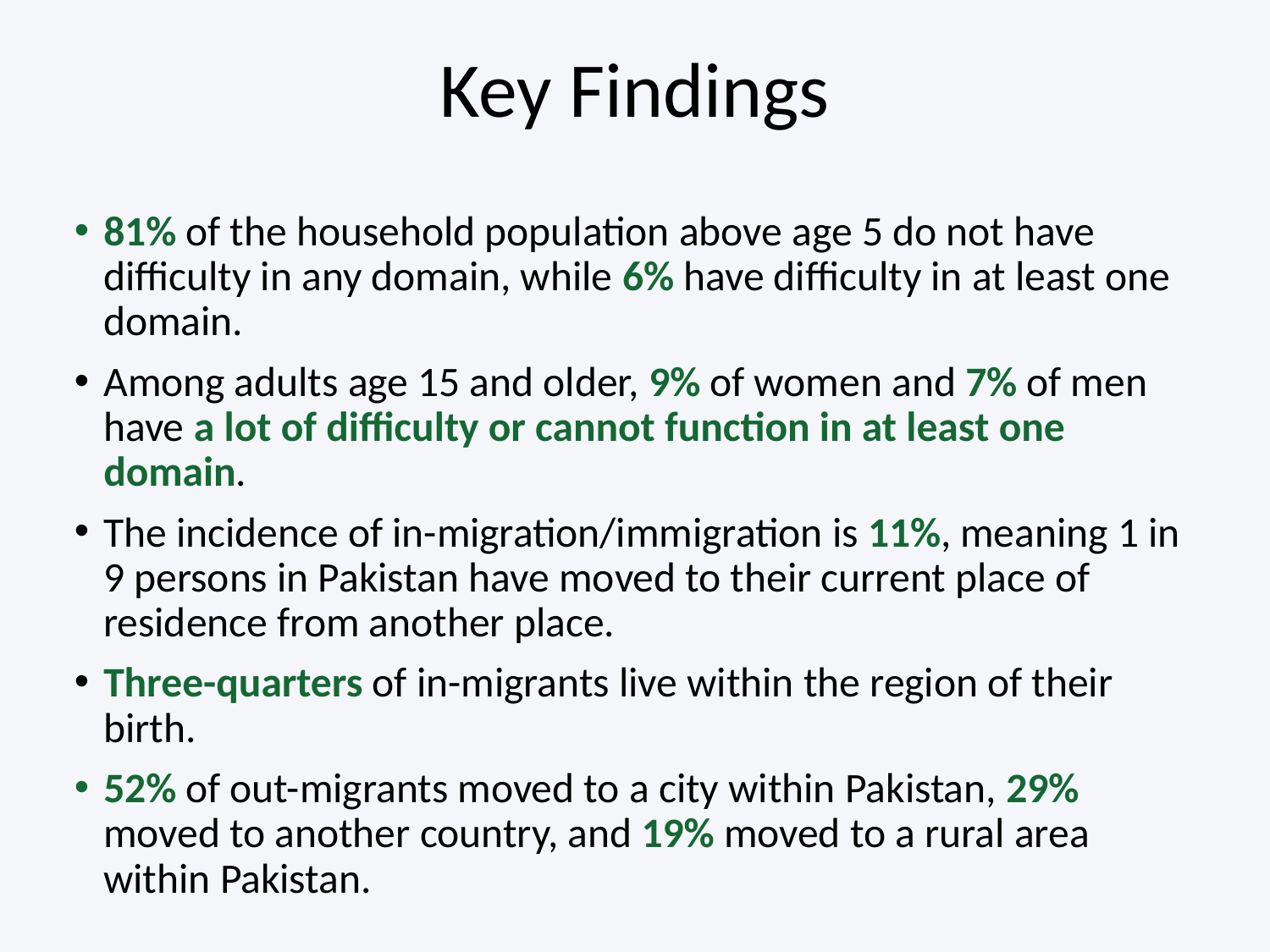

# Key Findings
81% of the household population above age 5 do not have difficulty in any domain, while 6% have difficulty in at least one domain.
Among adults age 15 and older, 9% of women and 7% of men have a lot of difficulty or cannot function in at least one domain.
The incidence of in-migration/immigration is 11%, meaning 1 in 9 persons in Pakistan have moved to their current place of residence from another place.
Three-quarters of in-migrants live within the region of their birth.
52% of out-migrants moved to a city within Pakistan, 29% moved to another country, and 19% moved to a rural area within Pakistan.